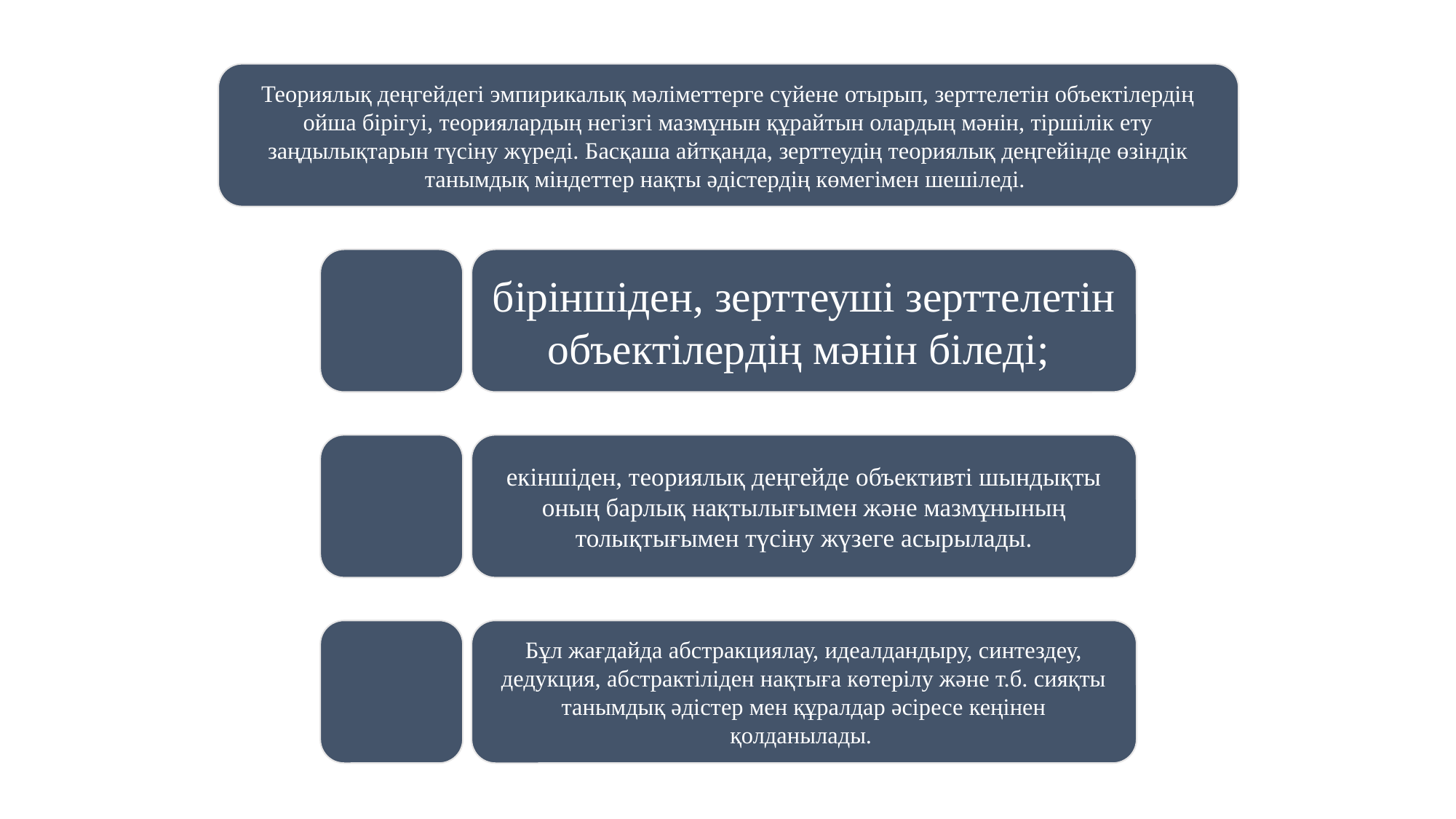

Теориялық деңгейдегі эмпирикалық мәліметтерге сүйене отырып, зерттелетін объектілердің ойша бірігуі, теориялардың негізгі мазмұнын құрайтын олардың мәнін, тіршілік ету заңдылықтарын түсіну жүреді. Басқаша айтқанда, зерттеудің теориялық деңгейінде өзіндік танымдық міндеттер нақты әдістердің көмегімен шешіледі.
біріншіден, зерттеуші зерттелетін объектілердің мәнін біледі;
екіншіден, теориялық деңгейде объективті шындықты оның барлық нақтылығымен және мазмұнының толықтығымен түсіну жүзеге асырылады.
Бұл жағдайда абстракциялау, идеалдандыру, синтездеу, дедукция, абстрактіліден нақтыға көтерілу және т.б. сияқты танымдық әдістер мен құралдар әсіресе кеңінен қолданылады.